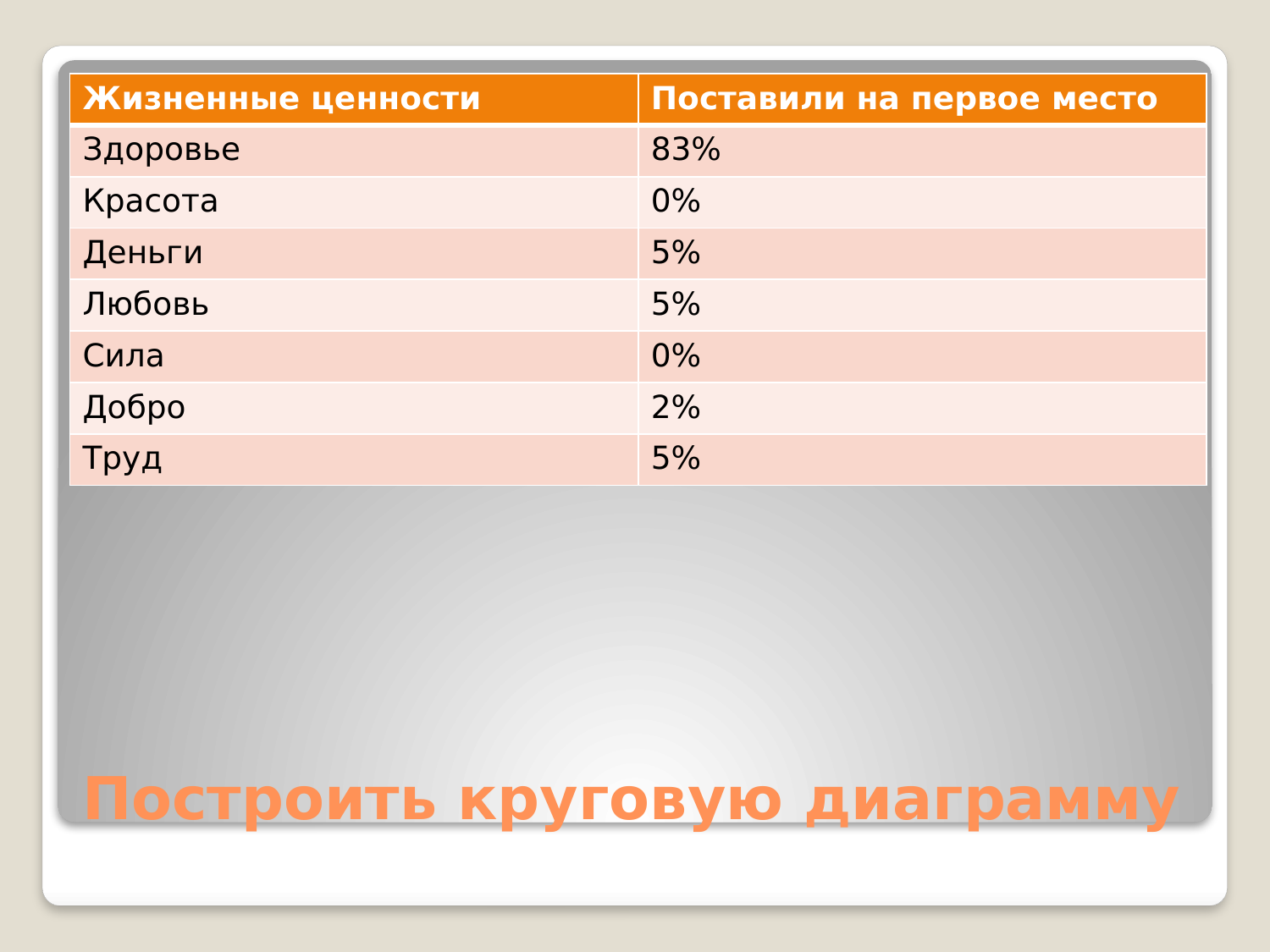

| Жизненные ценности | Поставили на первое место |
| --- | --- |
| Здоровье | 83% |
| Красота | 0% |
| Деньги | 5% |
| Любовь | 5% |
| Сила | 0% |
| Добро | 2% |
| Труд | 5% |
# Построить круговую диаграмму